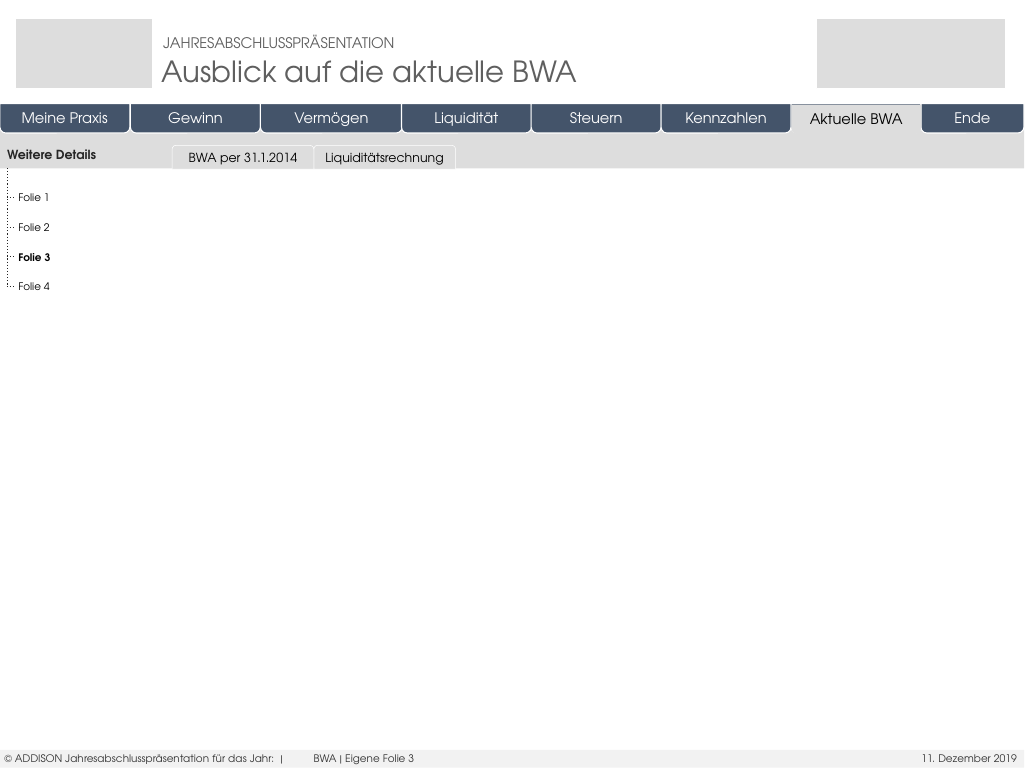

| Weitere Details |  |
| --- | --- |
|  |  |
|  |  |
|  |  |
|  |  |
|  |  |  |  |  |  |
| --- | --- | --- | --- | --- | --- |
BWA per 31.1.2014
Erfolgsrechnung
Liquiditätsrechnung
Monatswerte  Erfolg
Betriebsausgaben
Eigene Folien
Folie 1
Folie 2
Folie 3
Folie 4
# BWA | Eigene Folie 3
© ADDISON Jahresabschlusspräsentation für das Jahr:  |